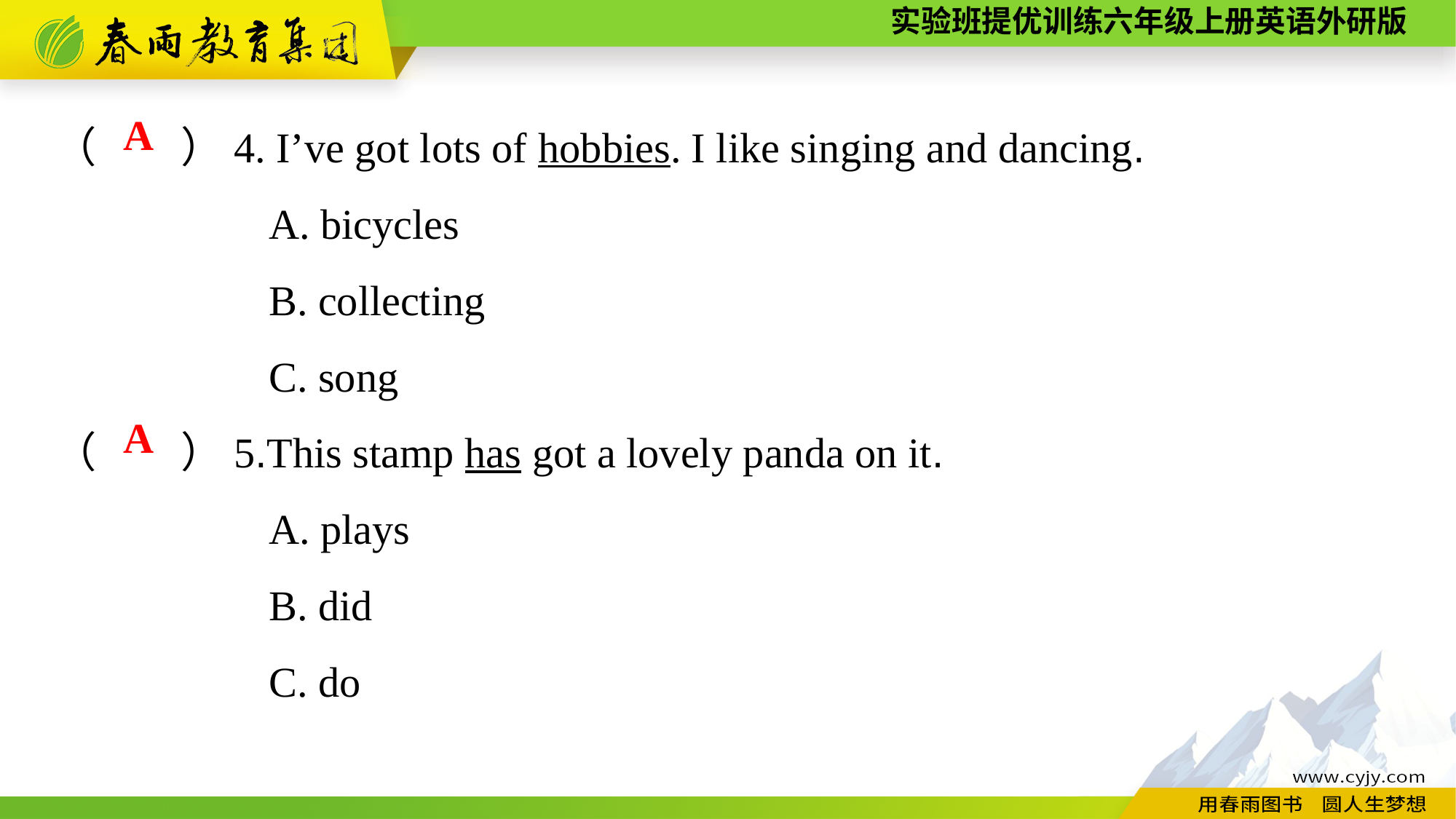

（　　）4. I’ve got lots of hobbies. I like singing and dancing.
A. bicycles
B. collecting
C. song
（　　）5.This stamp has got a lovely panda on it.
A. plays
B. did
C. do
A
A